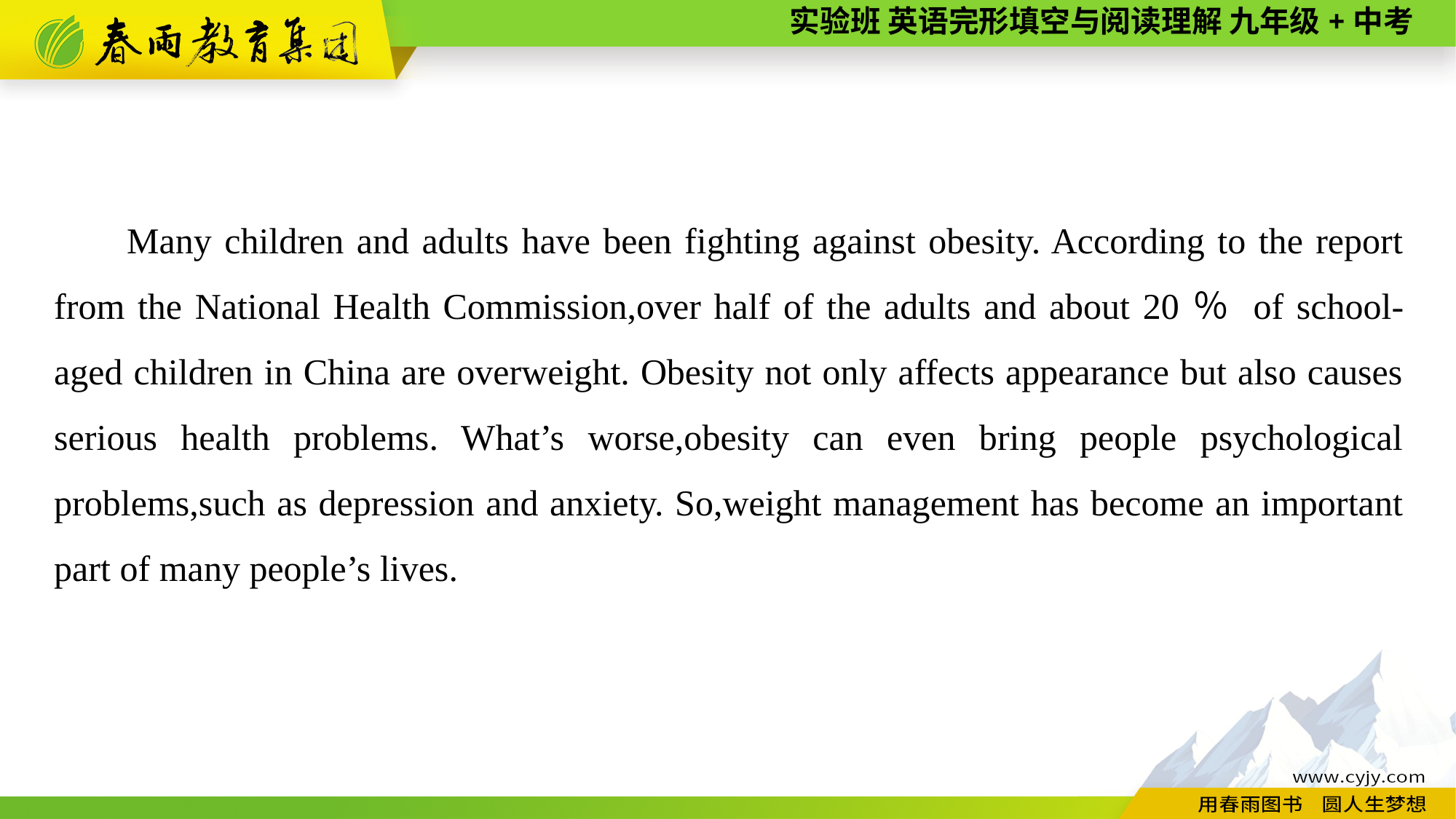

Many children and adults have been fighting against obesity. According to the report from the National Health Commission,over half of the adults and about 20％ of school-aged children in China are overweight. Obesity not only affects appearance but also causes serious health problems. What’s worse,obesity can even bring people psychological problems,such as depression and anxiety. So,weight management has become an important part of many people’s lives.